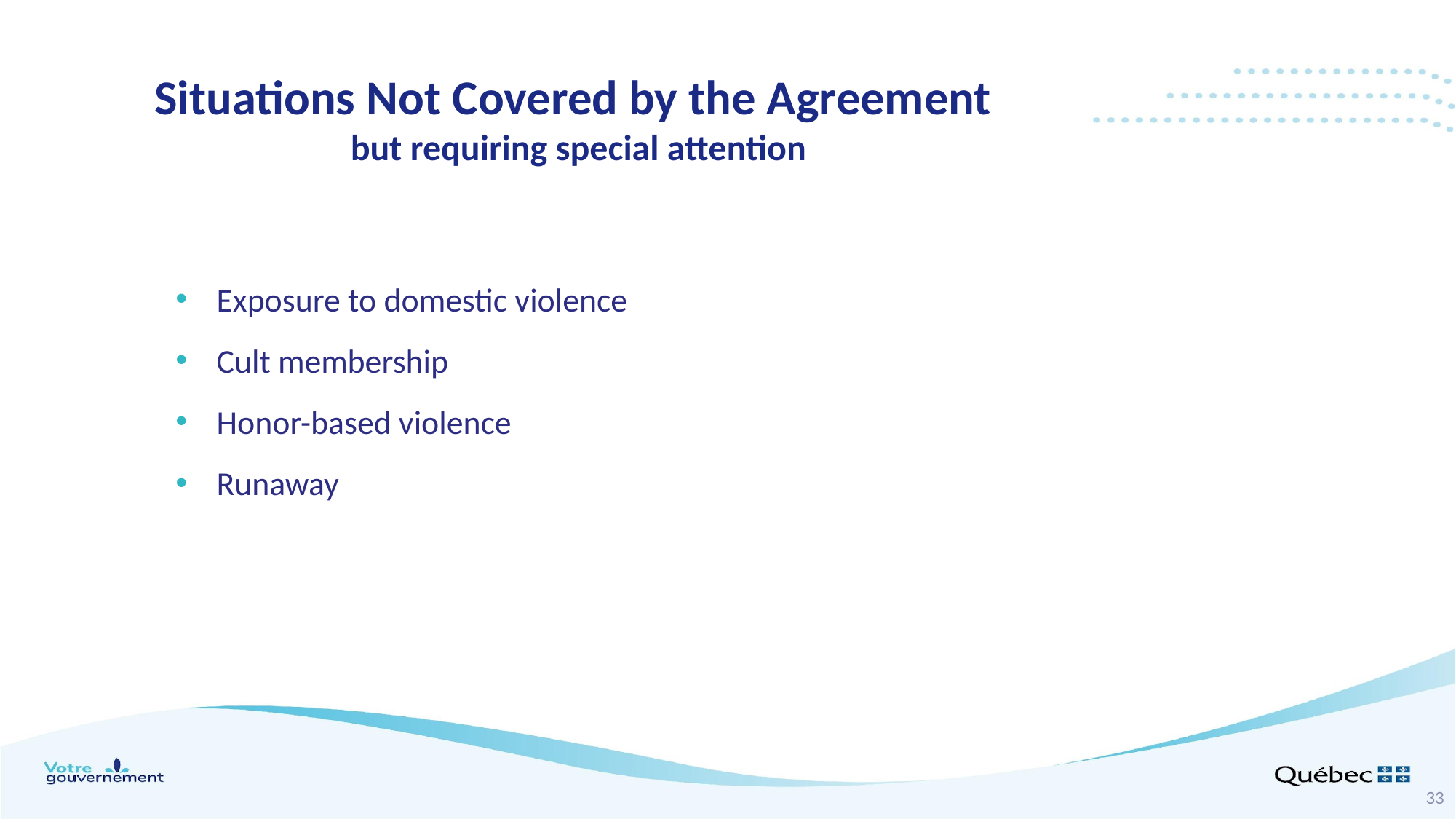

Situations Not Covered by the Agreement
but requiring special attention
Exposure to domestic violence
Cult membership
Honor-based violence
Runaway
33